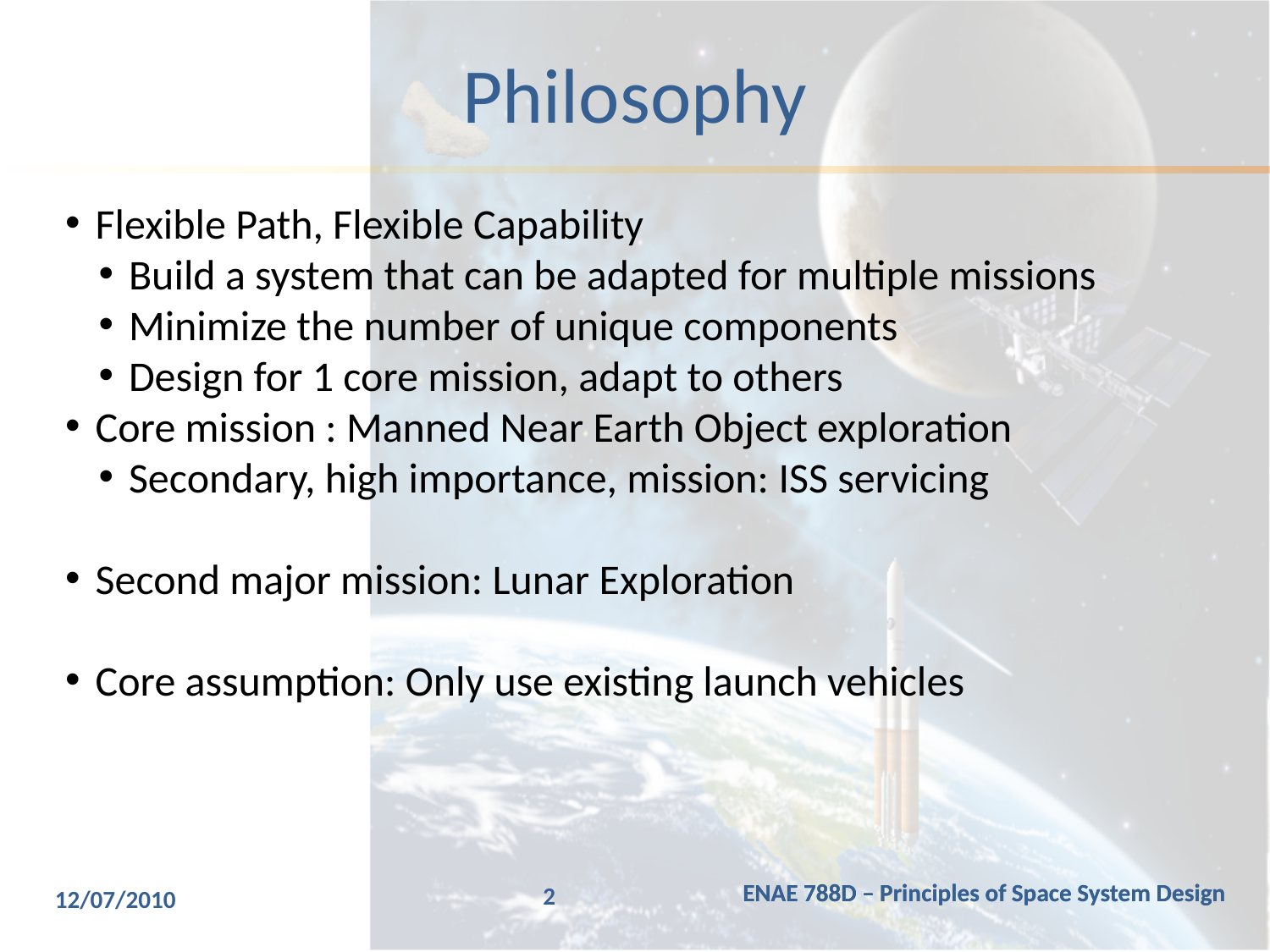

# Philosophy
Flexible Path, Flexible Capability
Build a system that can be adapted for multiple missions
Minimize the number of unique components
Design for 1 core mission, adapt to others
Core mission : Manned Near Earth Object exploration
Secondary, high importance, mission: ISS servicing

Second major mission: Lunar Exploration

Core assumption: Only use existing launch vehicles